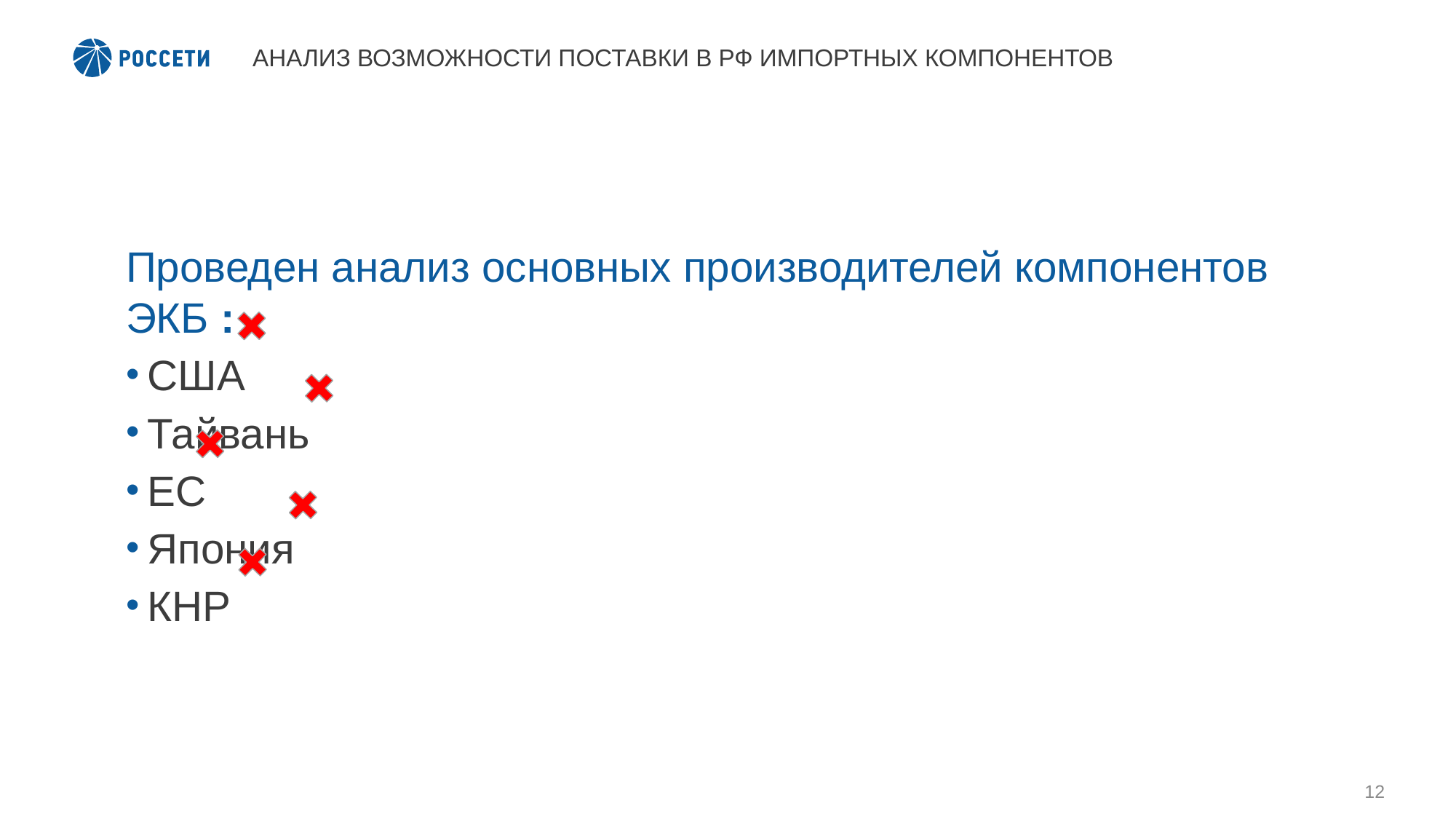

# АНАЛИЗ ВОЗМОЖНОСТИ ПОСТАВКИ В РФ ИМПОРТНЫХ КОМПОНЕНТОВ

Проведен анализ основных производителей компонентов ЭКБ :
США
Тайвань
ЕС
Япония
КНР